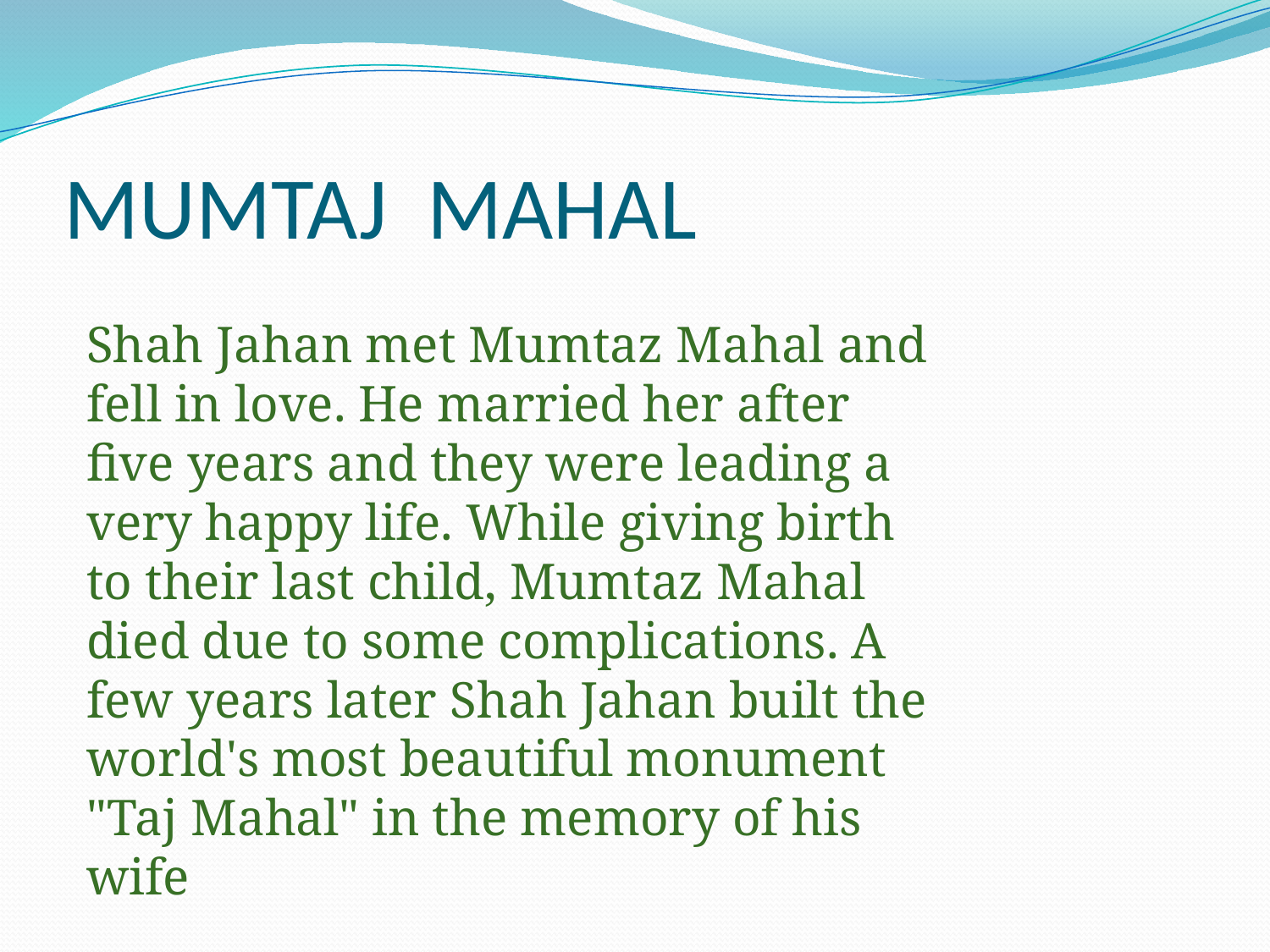

# MUMTAJ  MAHAL
Shah Jahan met Mumtaz Mahal and fell in love. He married her after five years and they were leading a very happy life. While giving birth to their last child, Mumtaz Mahal died due to some complications. A few years later Shah Jahan built the world's most beautiful monument "Taj Mahal" in the memory of his wife